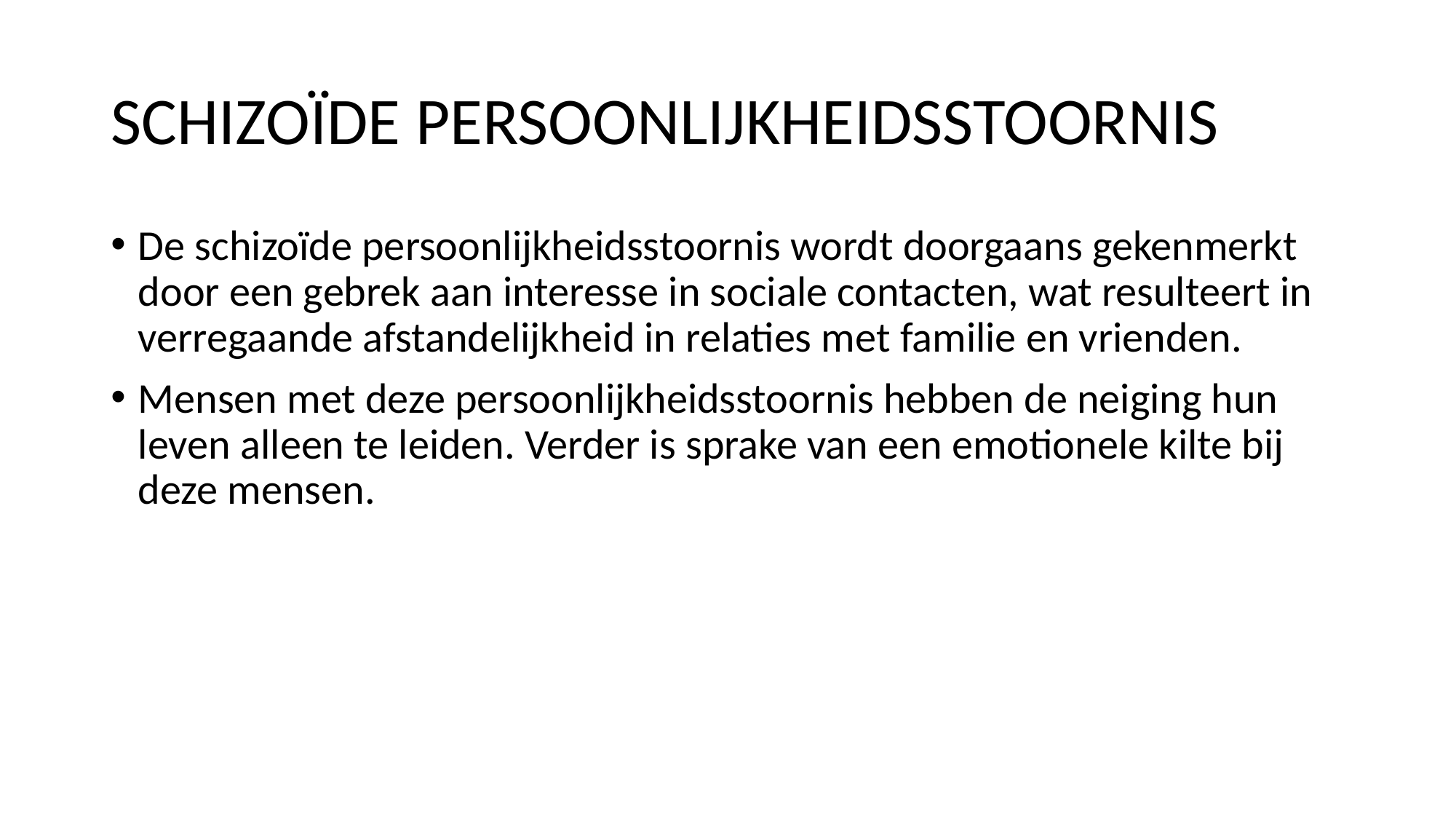

# Schizoïde persoonlijkheidsstoornis
De schizoïde persoonlijkheidsstoornis wordt doorgaans gekenmerkt door een gebrek aan interesse in sociale contacten, wat resulteert in verregaande afstandelijkheid in relaties met familie en vrienden.
Mensen met deze persoonlijkheidsstoornis hebben de neiging hun leven alleen te leiden. Verder is sprake van een emotionele kilte bij deze mensen.